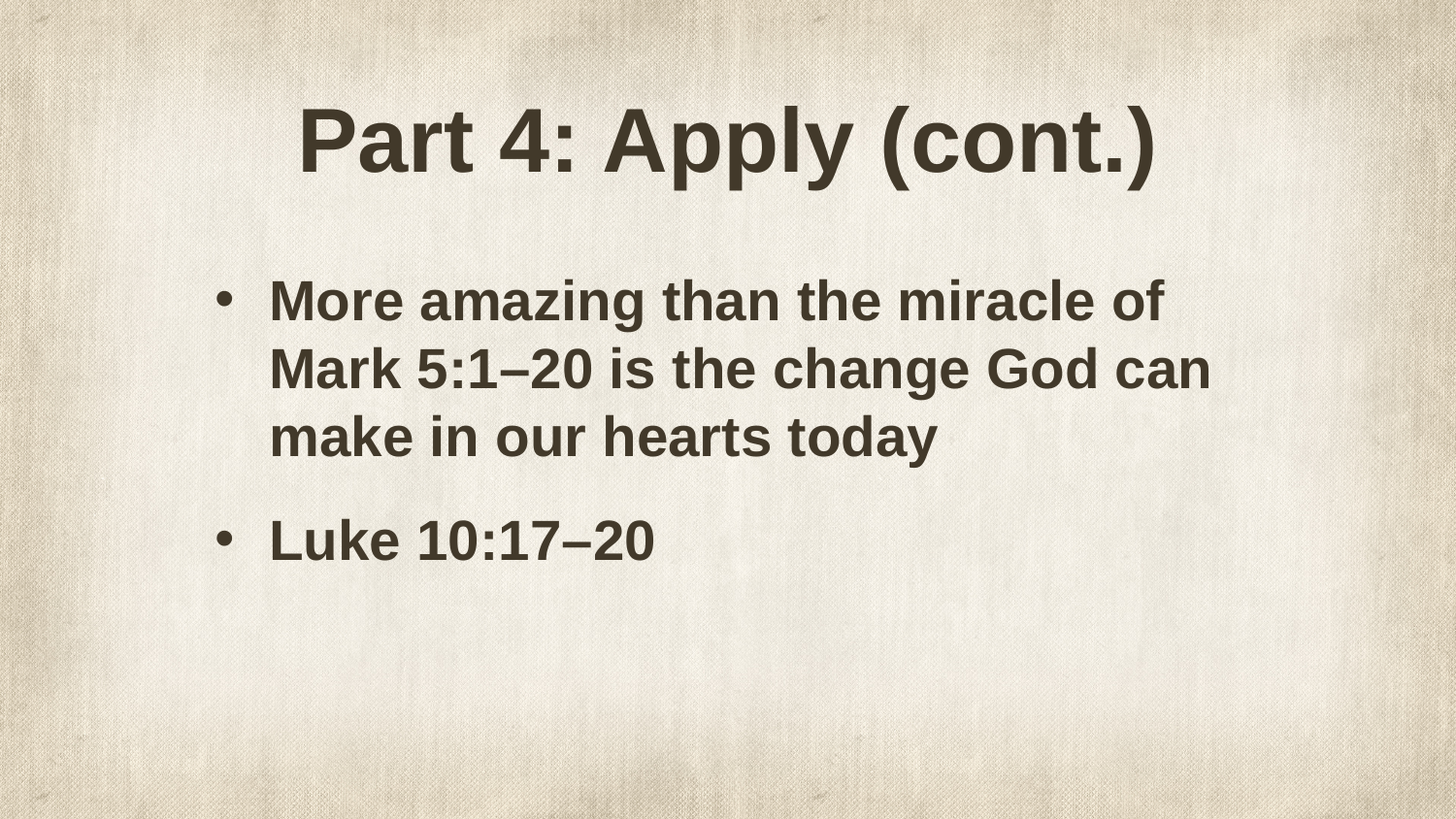

# Part 4: Apply (cont.)
More amazing than the miracle of Mark 5:1–20 is the change God can make in our hearts today
Luke 10:17–20